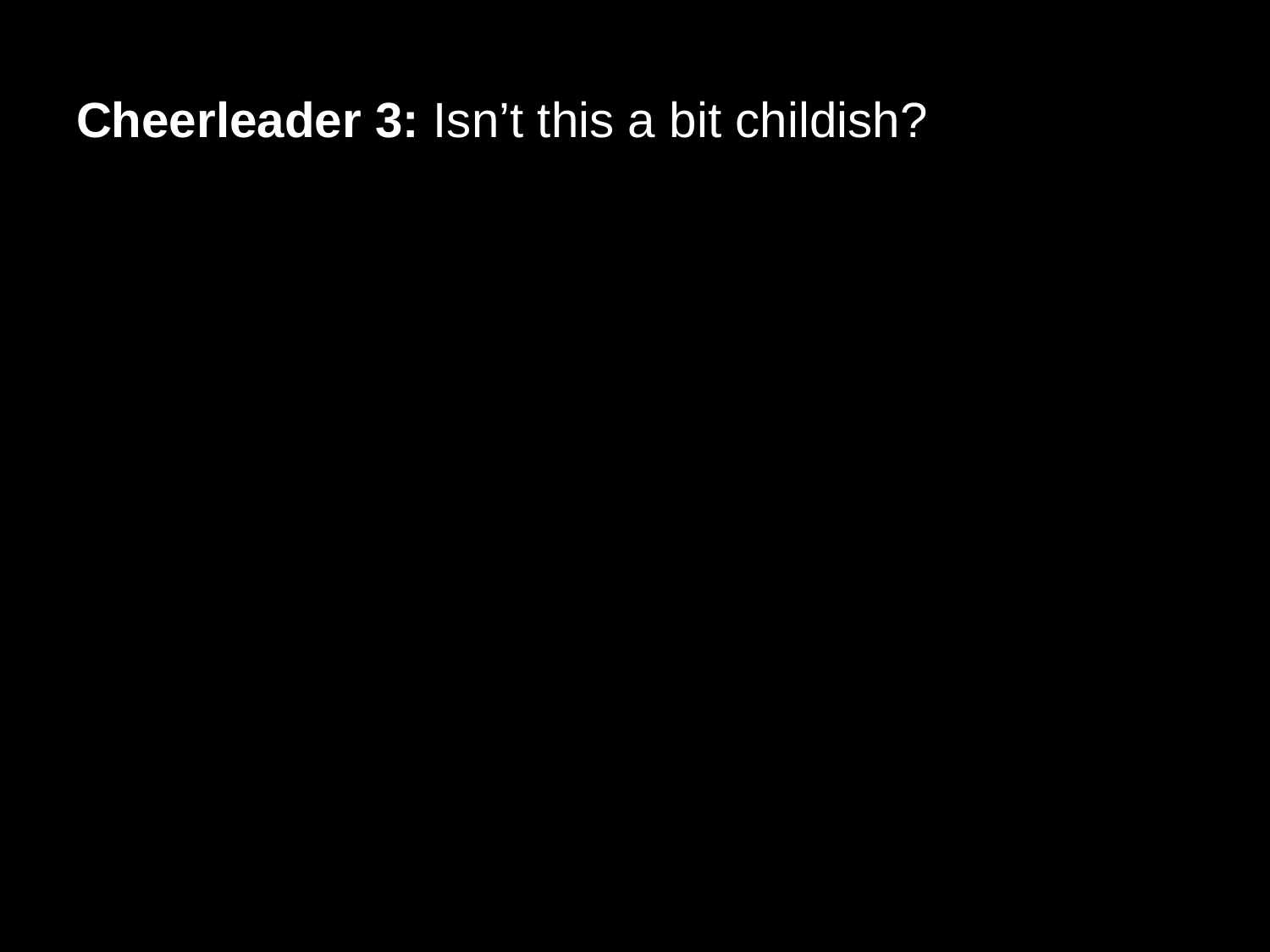

# Cheerleader 3: Isn’t this a bit childish?